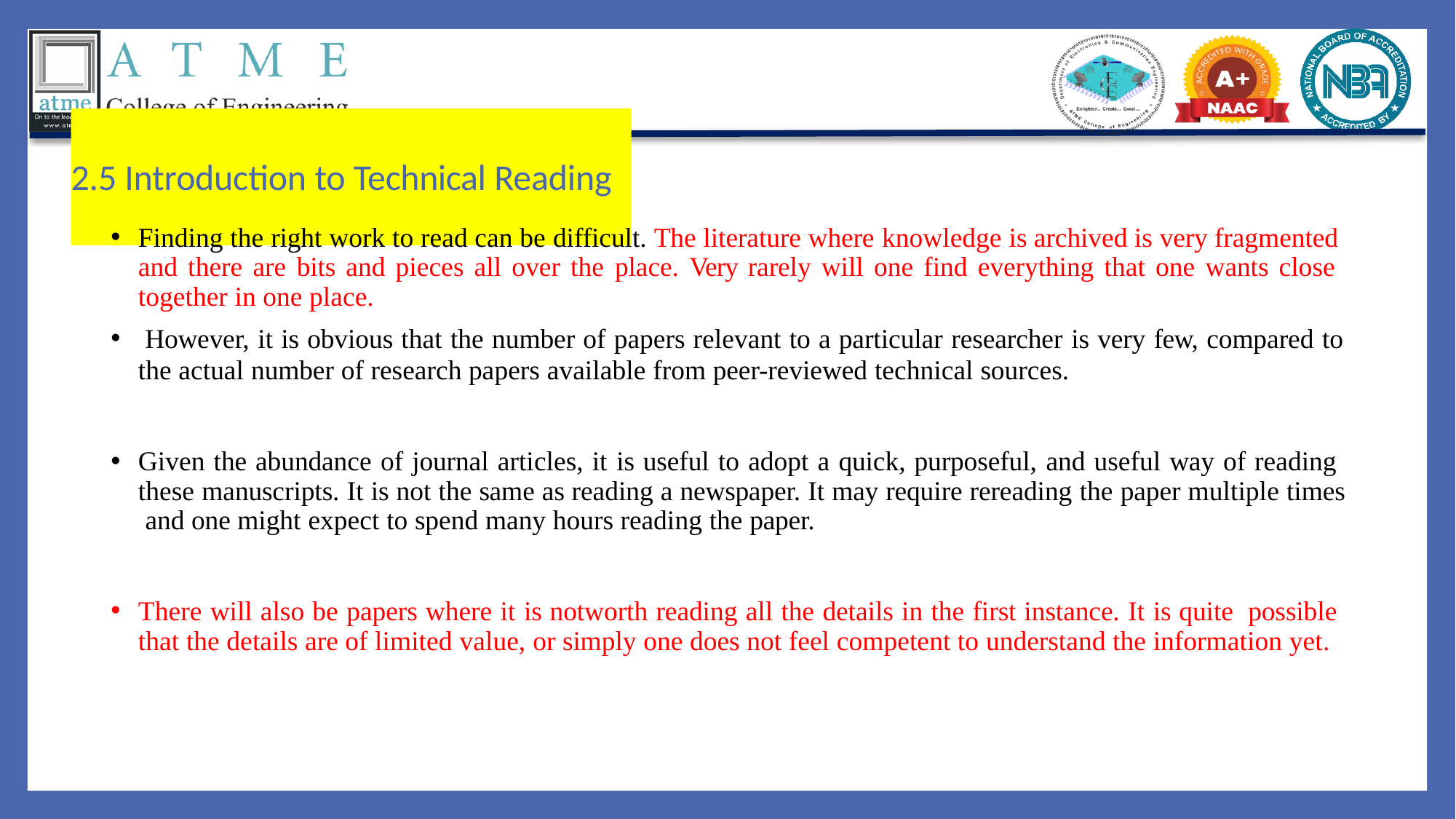

2.5 Introduction to Technical Reading
Finding the right work to read can be difficult. The literature where knowledge is archived is very fragmented  and there are bits and pieces all over the place. Very rarely will one find everything that one wants close  together in one place.
However, it is obvious that the number of papers relevant to a particular researcher is very few, compared to
the actual number of research papers available from peer-reviewed technical sources.

Given the abundance of journal articles, it is useful to adopt a quick, purposeful, and useful way of reading  these manuscripts. It is not the same as reading a newspaper. It may require rereading the paper multiple times  and one might expect to spend many hours reading the paper.

There will also be papers where it is notworth reading all the details in the first instance. It is quite possible  that the details are of limited value, or simply one does not feel competent to understand the information yet.